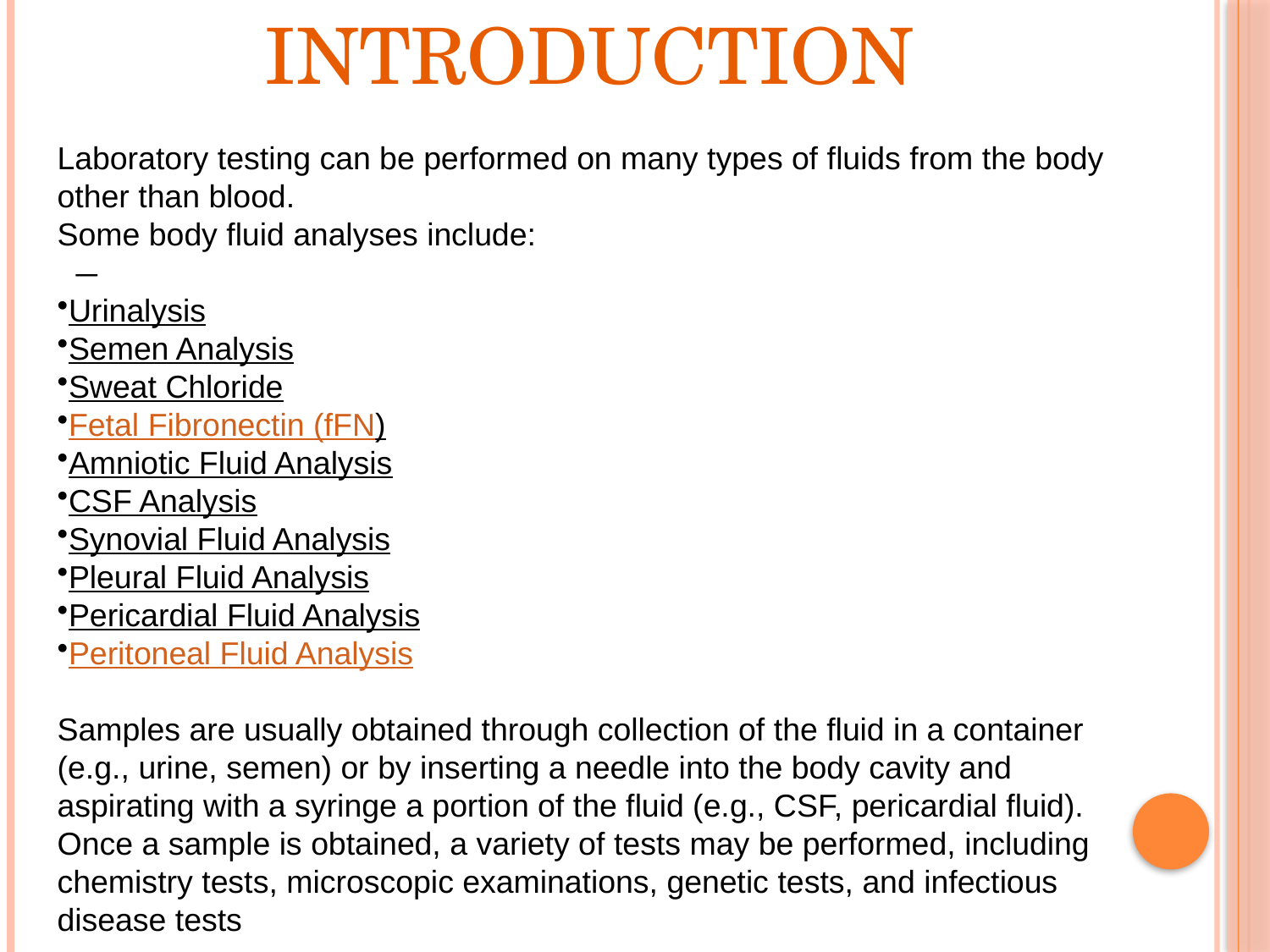

# introduction
Laboratory testing can be performed on many types of fluids from the body other than blood.
Some body fluid analyses include:

Urinalysis
Semen Analysis
Sweat Chloride
Fetal Fibronectin (fFN)
Amniotic Fluid Analysis
CSF Analysis
Synovial Fluid Analysis
Pleural Fluid Analysis
Pericardial Fluid Analysis
Peritoneal Fluid Analysis

Samples are usually obtained through collection of the fluid in a container (e.g., urine, semen) or by inserting a needle into the body cavity and aspirating with a syringe a portion of the fluid (e.g., CSF, pericardial fluid).
Once a sample is obtained, a variety of tests may be performed, including chemistry tests, microscopic examinations, genetic tests, and infectious disease tests
_